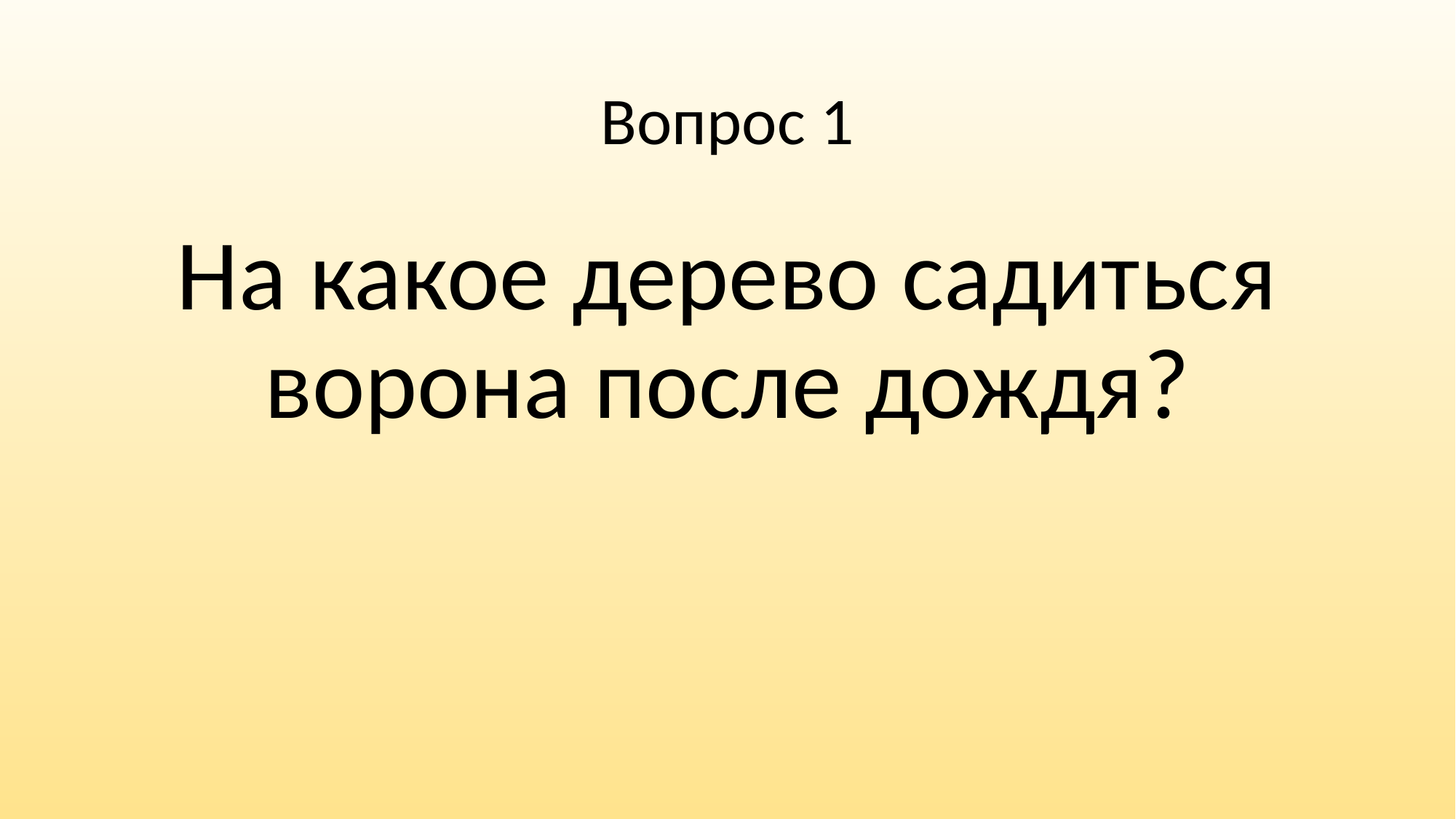

# Вопрос 1
На какое дерево садиться ворона после дождя?